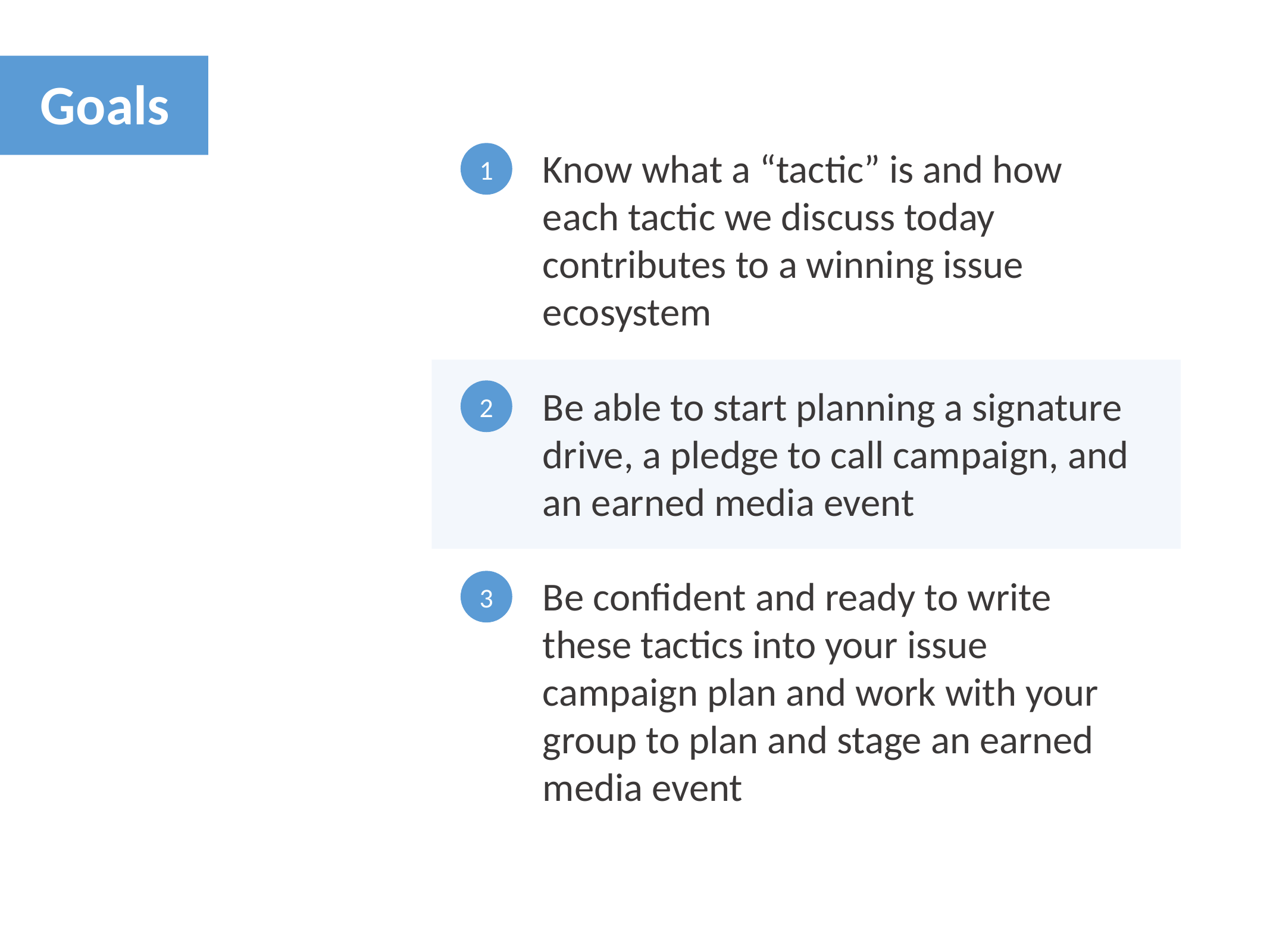

Goals
Know what a “tactic” is and how each tactic we discuss today contributes to a winning issue ecosystem

Be able to start planning a signature drive, a pledge to call campaign, and an earned media event

Be confident and ready to write these tactics into your issue campaign plan and work with your group to plan and stage an earned media event
1

2
3